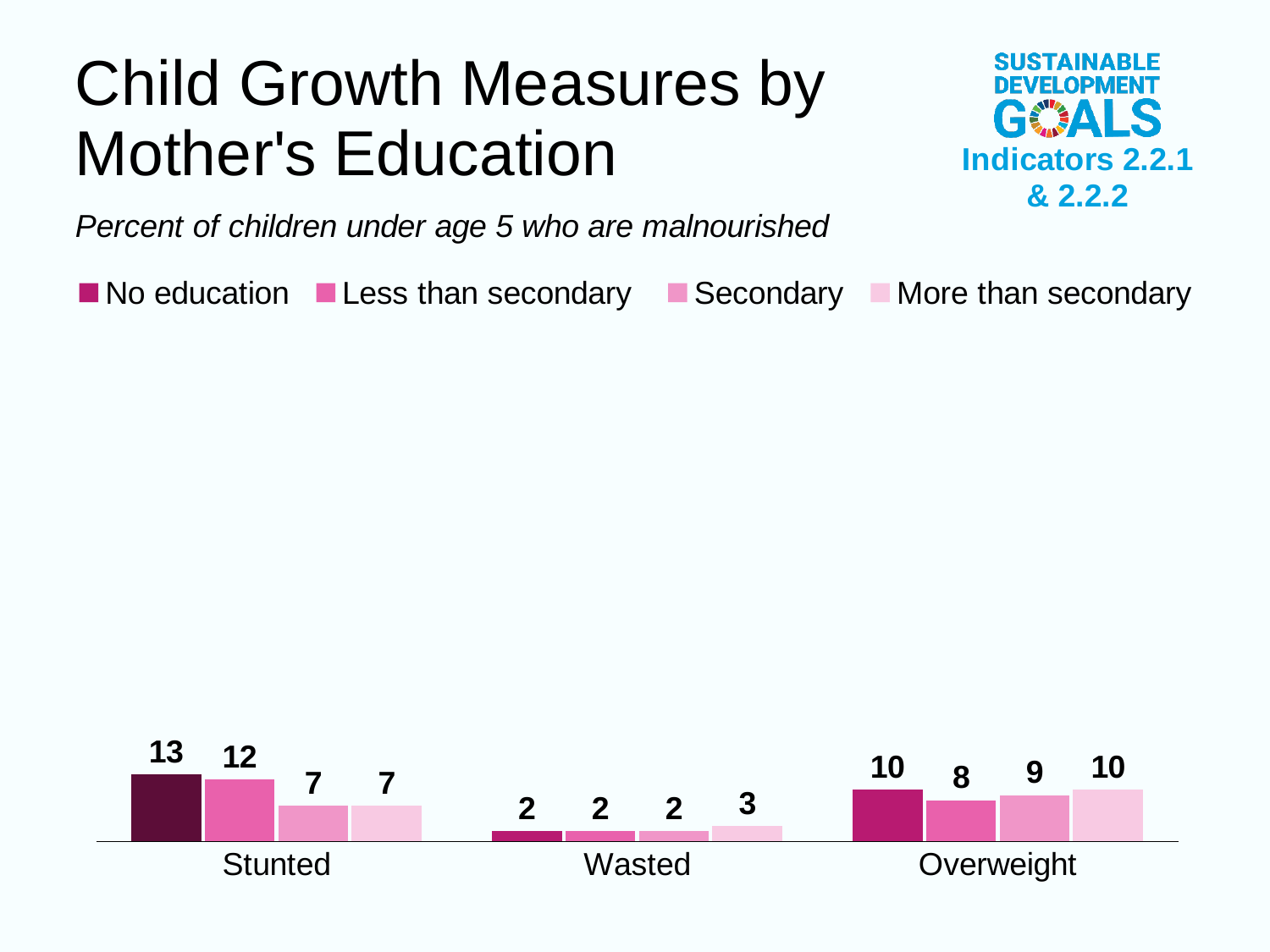

### Chart

| Category | No education | Less than secondary  | Secondary | More than secondary |
|---|---|---|---|---|
| Stunted | 13.0 | 12.0 | 7.0 | 7.0 |
| Wasted | 2.0 | 2.0 | 2.0 | 3.0 |
| Overweight | 10.0 | 8.0 | 9.0 | 10.0 |